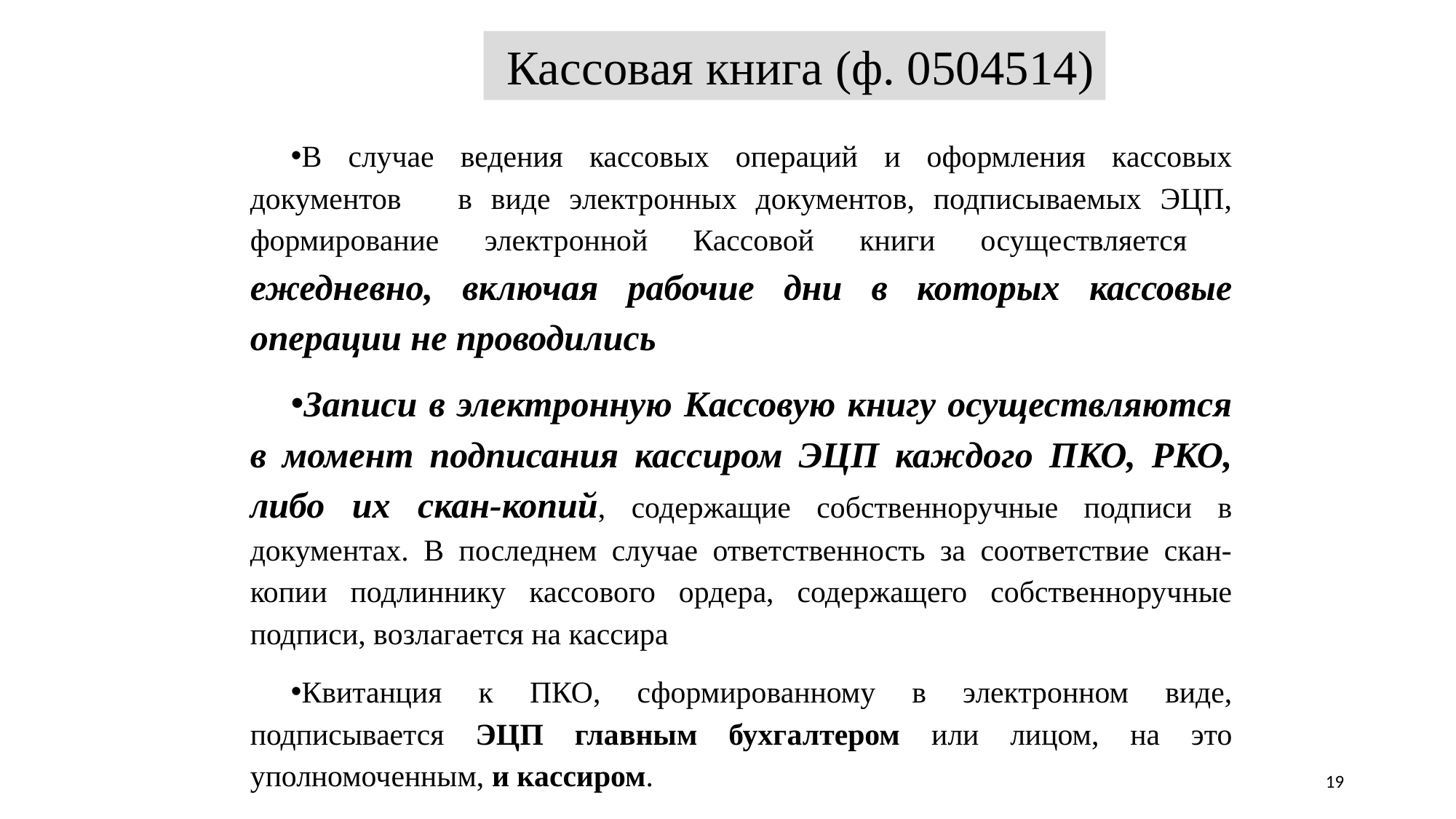

Кассовая книга (ф. 0504514)
В случае ведения кассовых операций и оформления кассовых документов   в виде электронных документов, подписываемых ЭЦП, формирование электронной Кассовой книги осуществляется  ежедневно, включая рабочие дни в которых кассовые операции не проводились
Записи в электронную Кассовую книгу осуществляются в момент подписания кассиром ЭЦП каждого ПКО, РКО, либо их скан-копий, содержащие собственноручные подписи в документах. В последнем случае ответственность за соответствие скан-копии подлиннику кассового ордера, содержащего собственноручные подписи, возлагается на кассира
Квитанция к ПКО, сформированному в электронном виде, подписывается ЭЦП главным бухгалтером или лицом, на это уполномоченным, и кассиром.

19